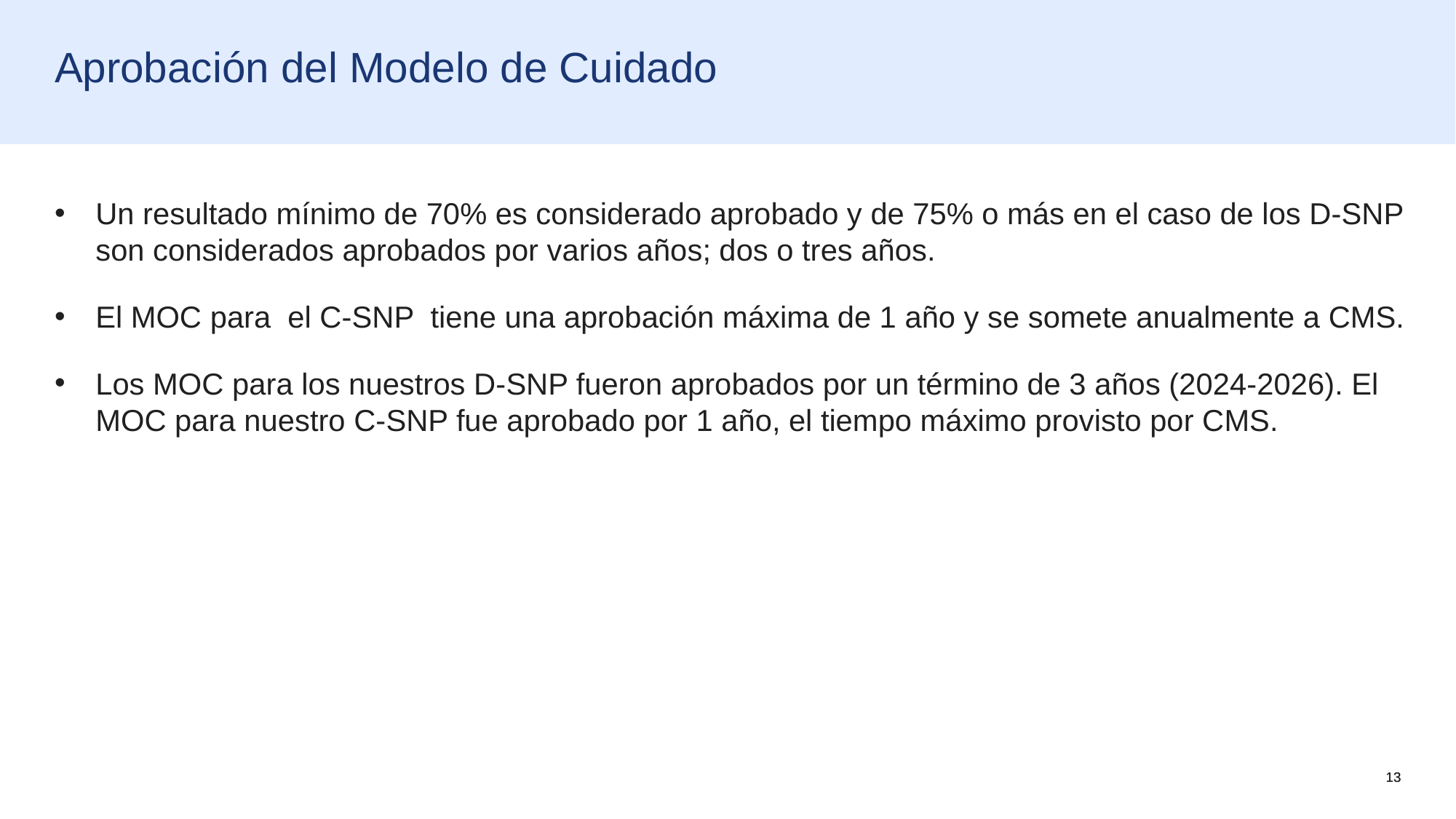

# Aprobación del Modelo de Cuidado
Un resultado mínimo de 70% es considerado aprobado y de 75% o más en el caso de los D-SNP son considerados aprobados por varios años; dos o tres años.
El MOC para  el C-SNP  tiene una aprobación máxima de 1 año y se somete anualmente a CMS.
Los MOC para los nuestros D-SNP fueron aprobados por un término de 3 años (2024-2026). El MOC para nuestro C-SNP fue aprobado por 1 año, el tiempo máximo provisto por CMS.